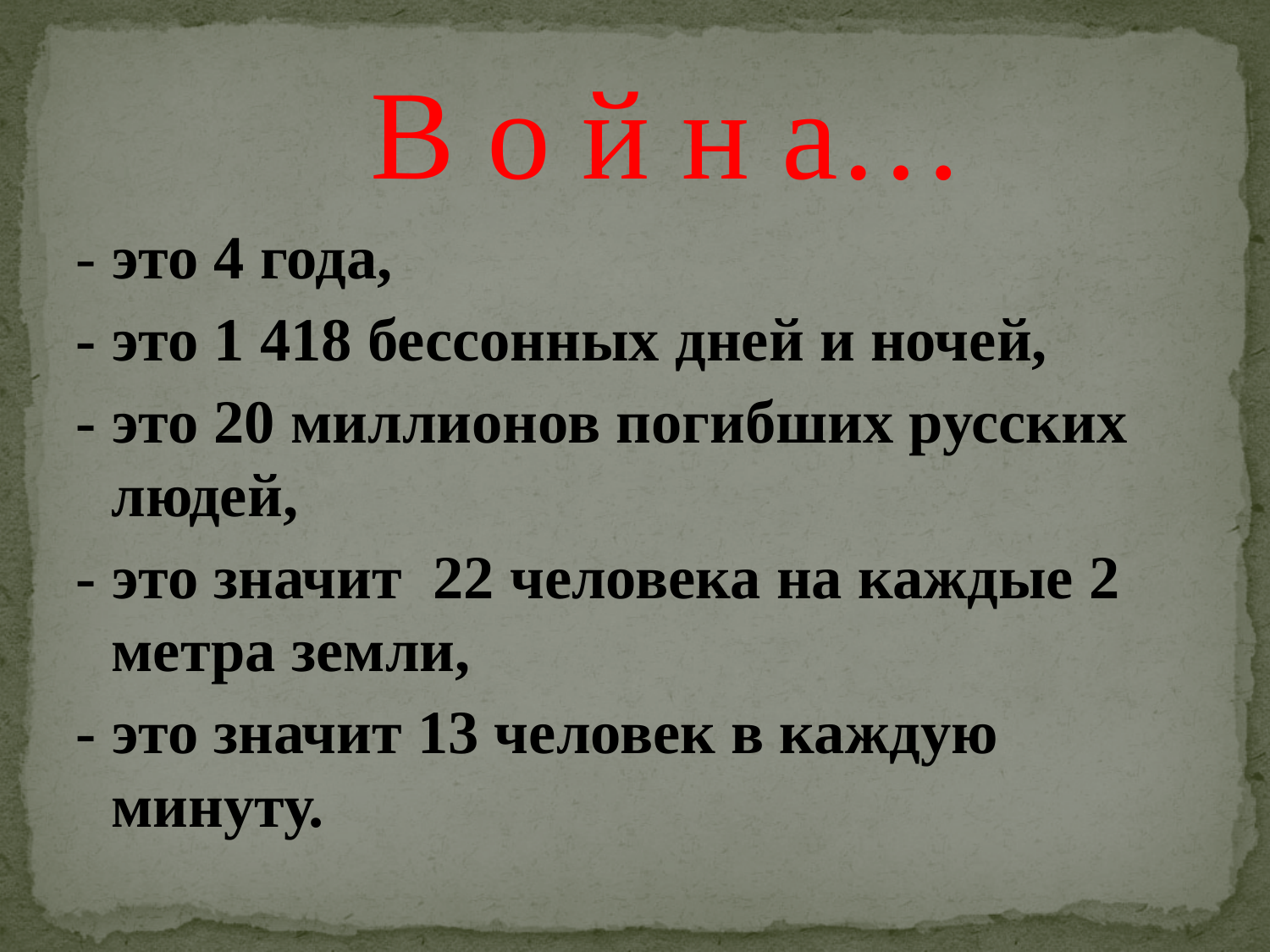

В о й н а…
- это 4 года,
- это 1 418 бессонных дней и ночей,
- это 20 миллионов погибших русских людей,
- это значит  22 человека на каждые 2 метра земли,
- это значит 13 человек в каждую минуту.